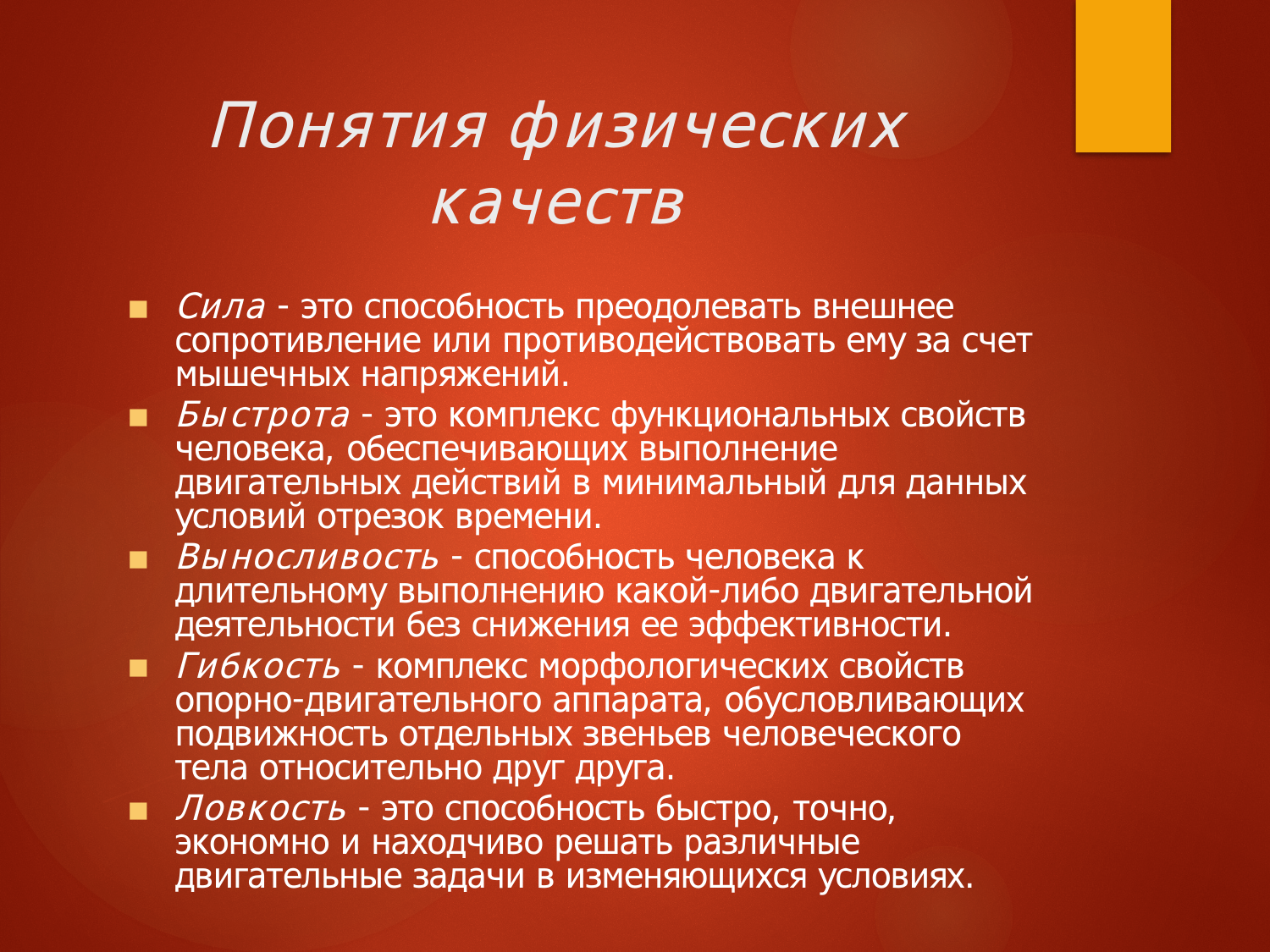

# Понятия физических качеств
Сила - это способность преодолевать внешнее сопротивление или противодействовать ему за счет мышечных напряжений.
Быстрота - это комплекс функциональных свойств человека, обеспечивающих выполнение двигательных действий в минимальный для данных условий отрезок времени.
Выносливость - способность человека к длительному выполнению какой-либо двигательной деятельности без снижения ее эффективности.
Гибкость - комплекс морфологических свойств опорно-двигательного аппарата, обусловливающих подвижность отдельных звеньев человеческого тела относительно друг друга.
Ловкость - это способность быстро, точно, экономно и находчиво решать различные двигательные задачи в изменяющихся условиях.